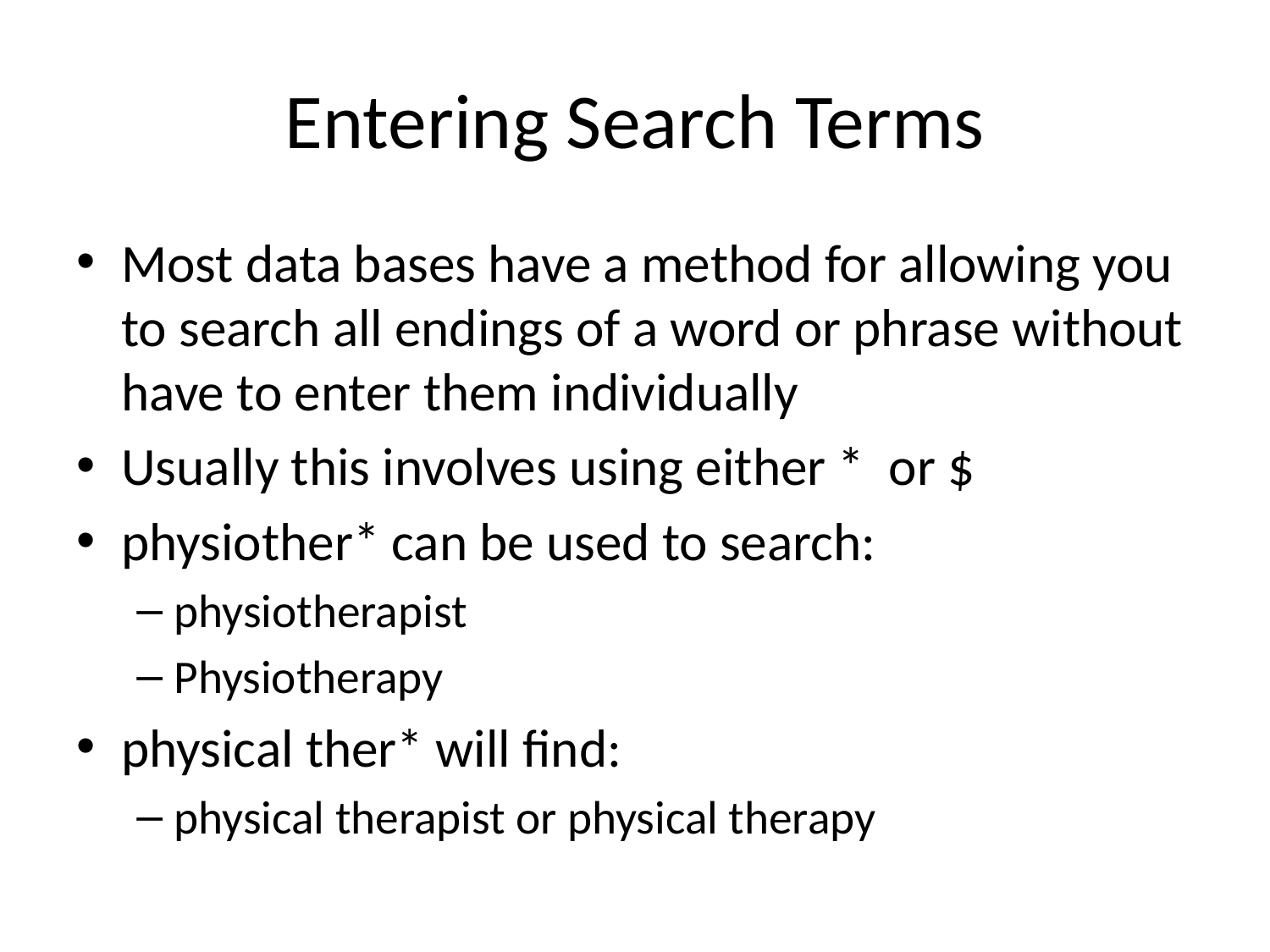

# Entering Search Terms
Most data bases have a method for allowing you to search all endings of a word or phrase without have to enter them individually
Usually this involves using either *  or $
physiother* can be used to search:
physiotherapist
Physiotherapy
physical ther* will find:
physical therapist or physical therapy